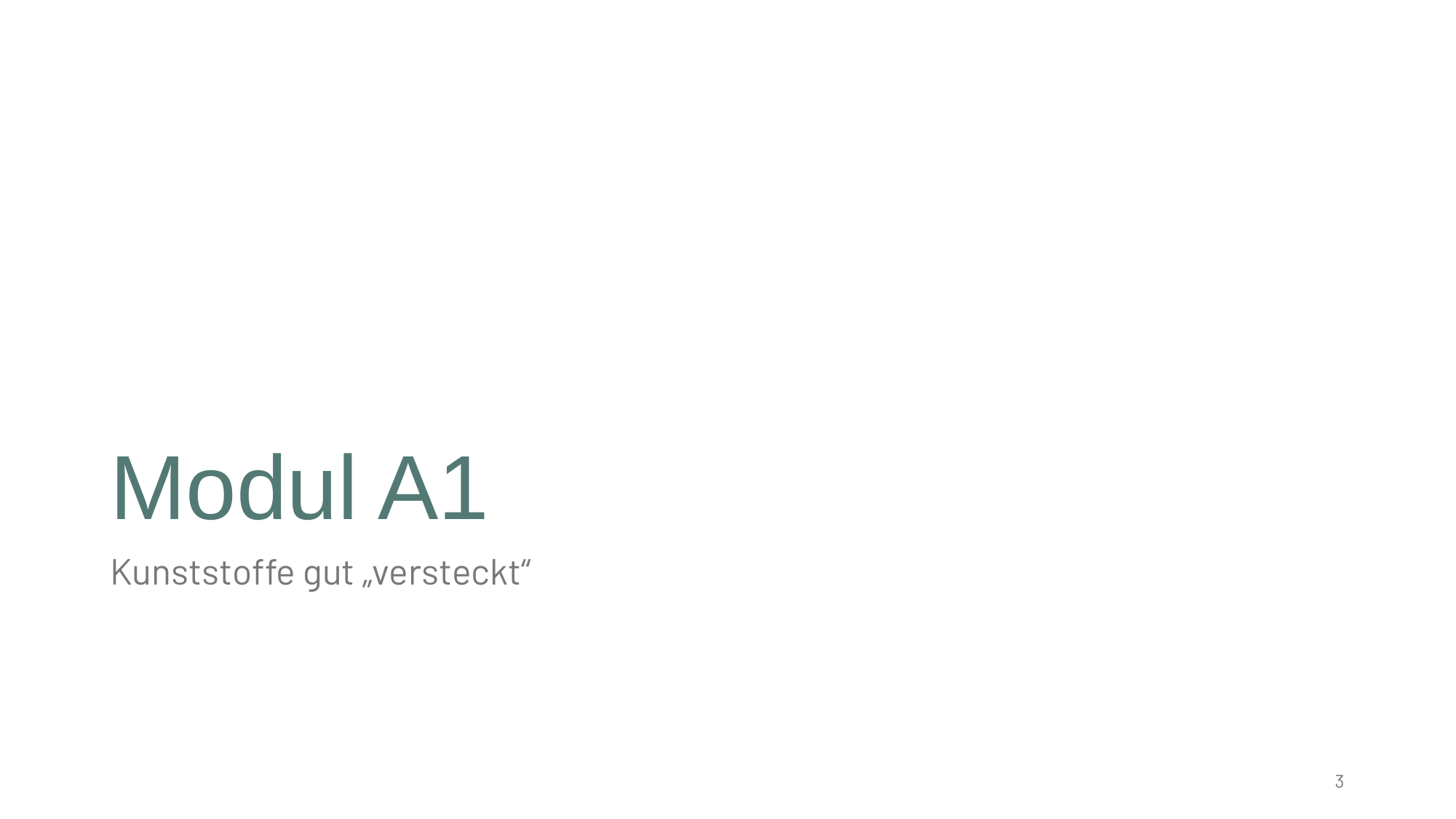

# Modul A1
Kunststoffe gut „versteckt“
3